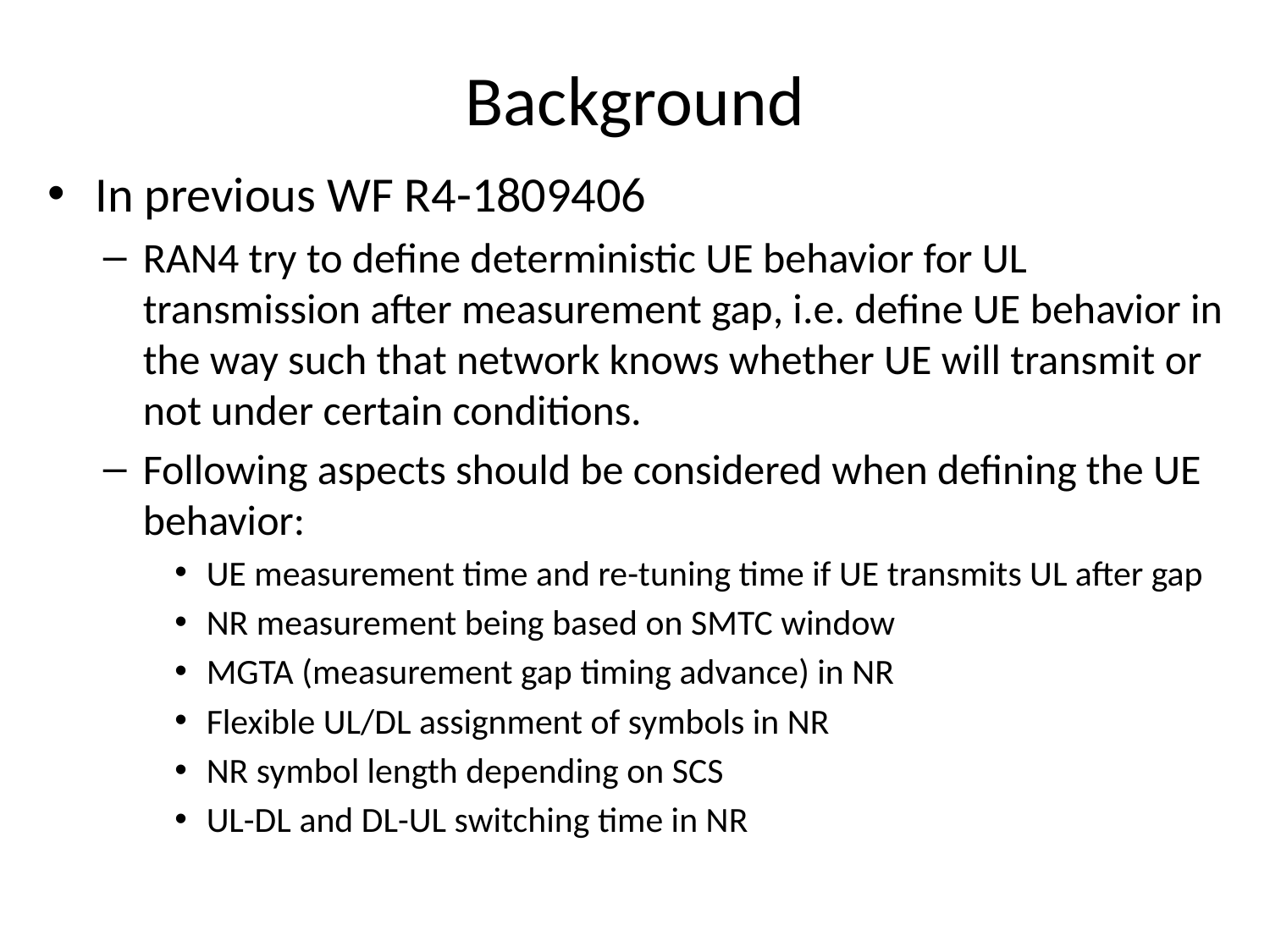

# Background
In previous WF R4-1809406
RAN4 try to define deterministic UE behavior for UL transmission after measurement gap, i.e. define UE behavior in the way such that network knows whether UE will transmit or not under certain conditions.
Following aspects should be considered when defining the UE behavior:
UE measurement time and re-tuning time if UE transmits UL after gap
NR measurement being based on SMTC window
MGTA (measurement gap timing advance) in NR
Flexible UL/DL assignment of symbols in NR
NR symbol length depending on SCS
UL-DL and DL-UL switching time in NR

2